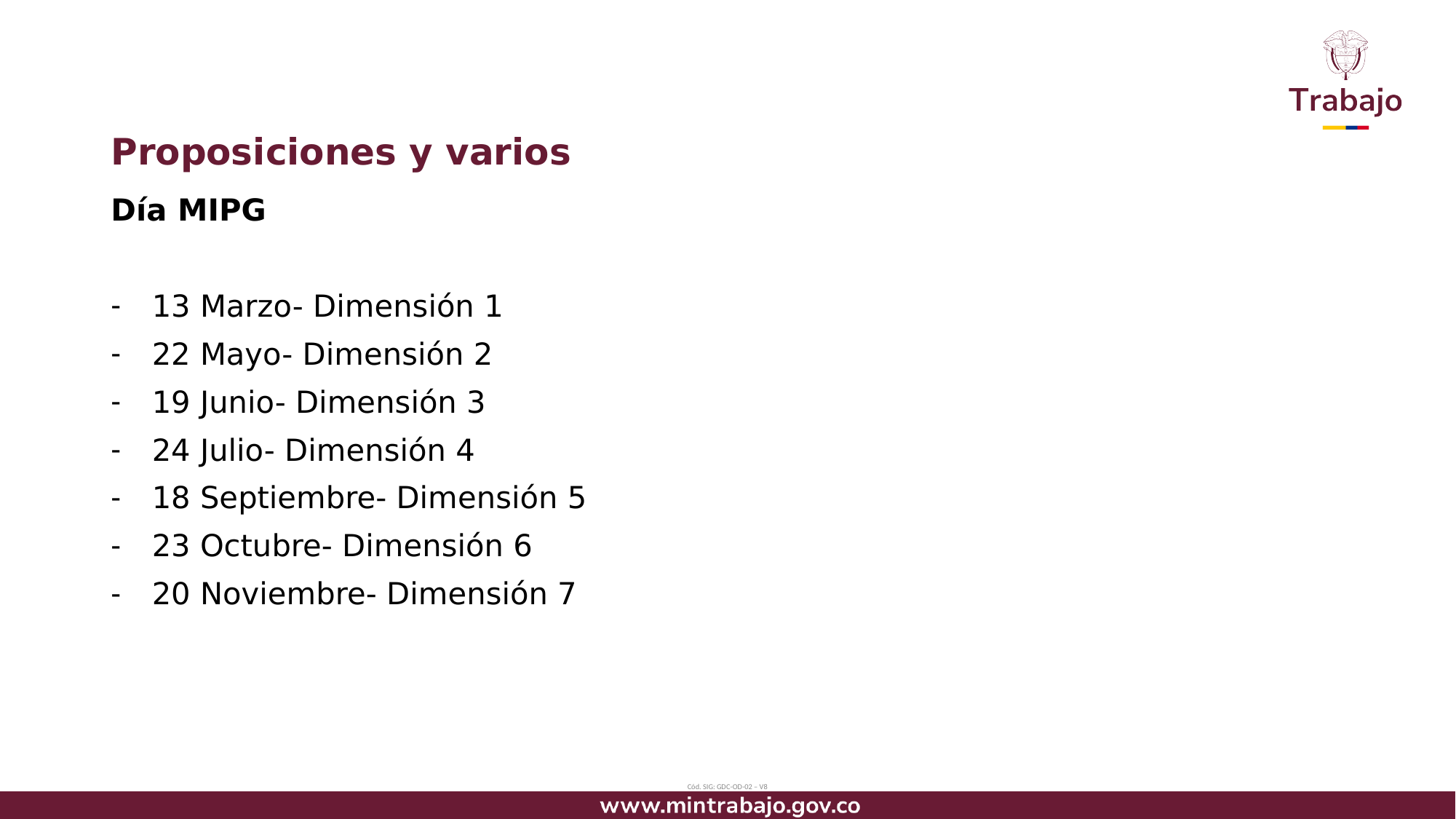

# Proposiciones y varios
Día MIPG

13 Marzo- Dimensión 1
22 Mayo- Dimensión 2
19 Junio- Dimensión 3
24 Julio- Dimensión 4
18 Septiembre- Dimensión 5
23 Octubre- Dimensión 6
20 Noviembre- Dimensión 7

Cód. SIG: GDC-OD-02 – V8